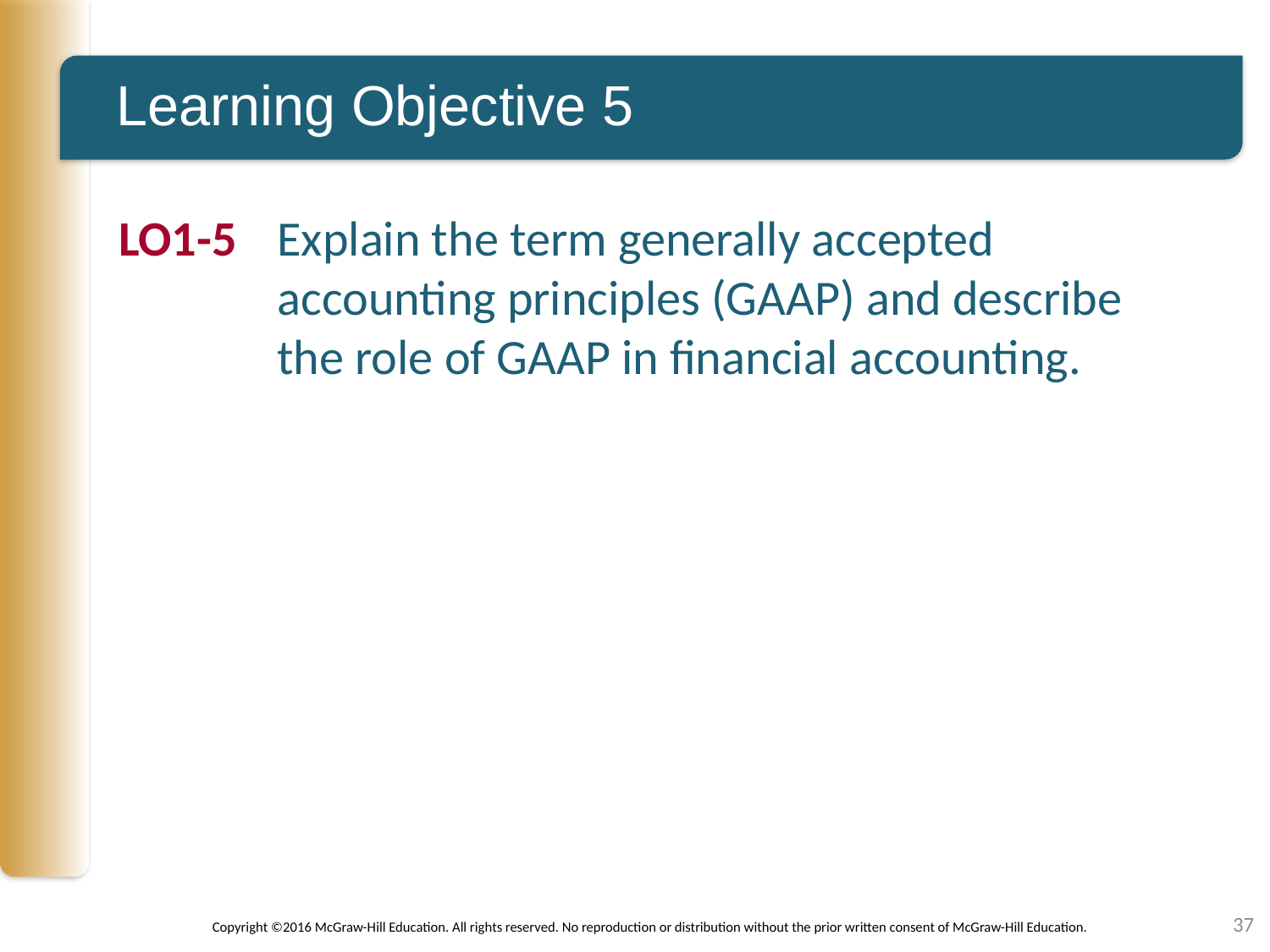

# Learning Objective 5
LO1-5	Explain the term generally accepted accounting principles (GAAP) and describe the role of GAAP in financial accounting.
37
Copyright ©2016 McGraw-Hill Education. All rights reserved. No reproduction or distribution without the prior written consent of McGraw-Hill Education.